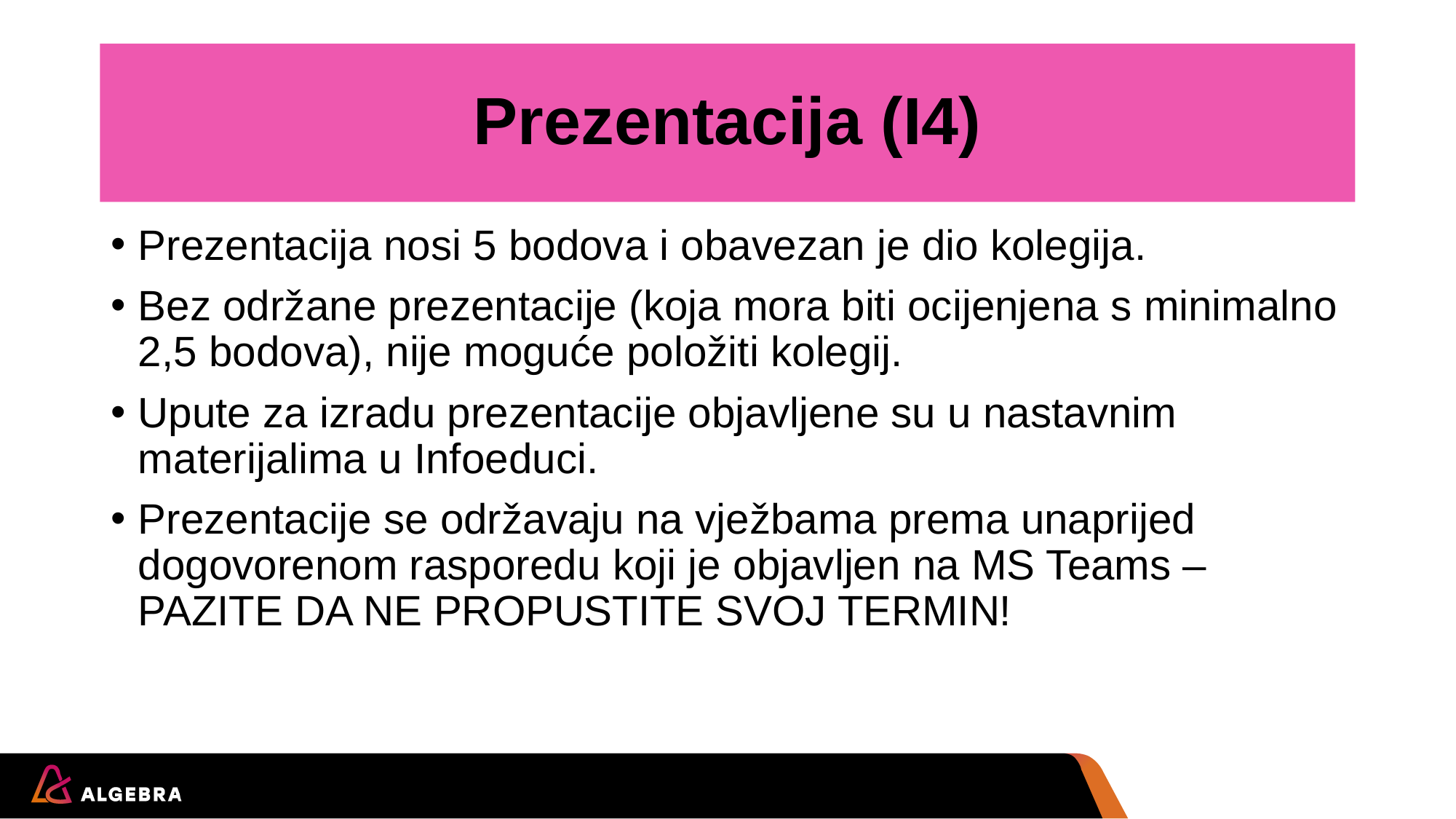

# Prezentacija (I4)
Prezentacija nosi 5 bodova i obavezan je dio kolegija.
Bez održane prezentacije (koja mora biti ocijenjena s minimalno 2,5 bodova), nije moguće položiti kolegij.
Upute za izradu prezentacije objavljene su u nastavnim materijalima u Infoeduci.
Prezentacije se održavaju na vježbama prema unaprijed dogovorenom rasporedu koji je objavljen na MS Teams – PAZITE DA NE PROPUSTITE SVOJ TERMIN!